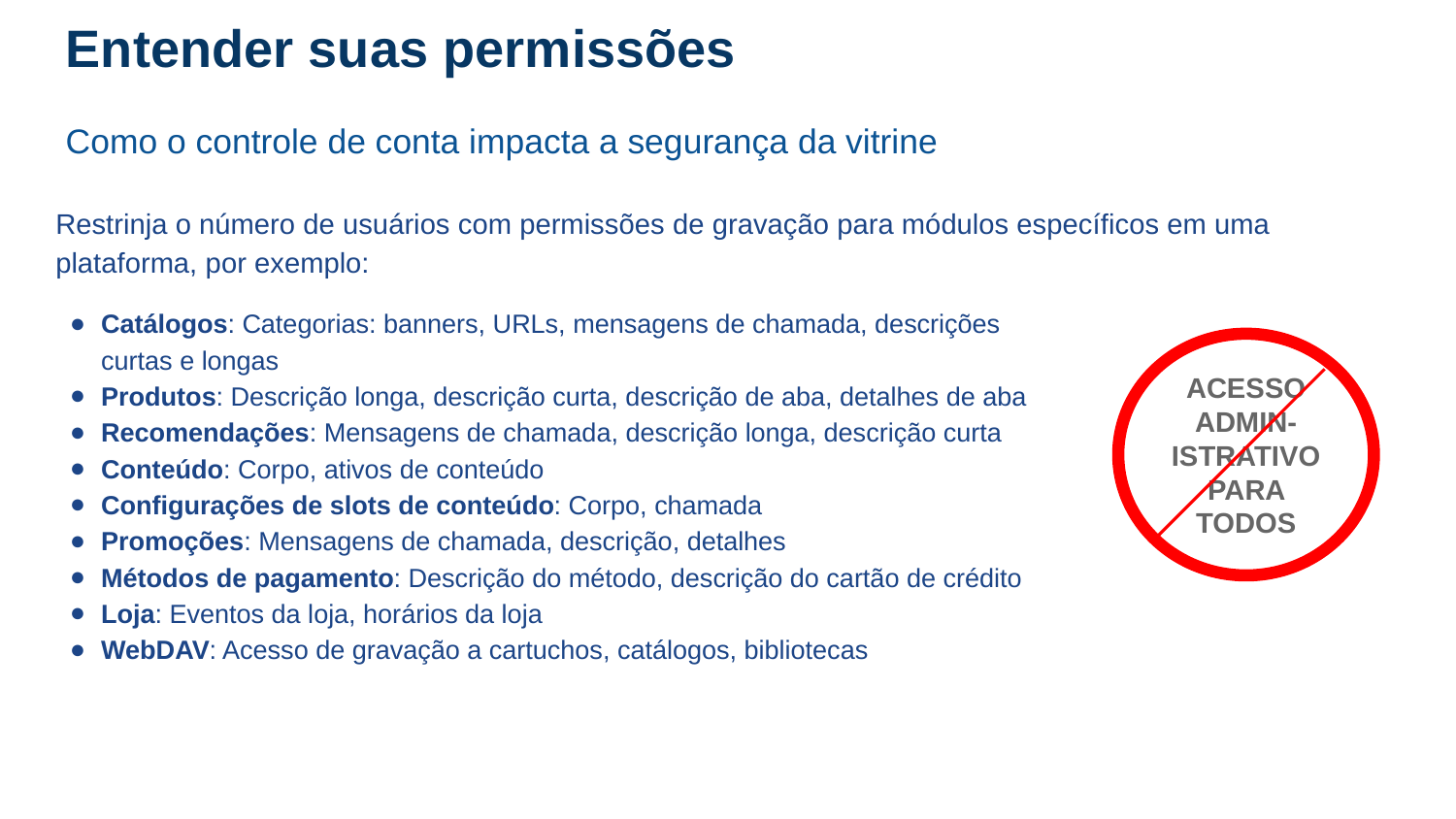

# Entender suas permissões
Como o controle de conta impacta a segurança da vitrine
Restrinja o número de usuários com permissões de gravação para módulos específicos em uma plataforma, por exemplo:
Catálogos: Categorias: banners, URLs, mensagens de chamada, descrições
curtas e longas
Produtos: Descrição longa, descrição curta, descrição de aba, detalhes de aba
Recomendações: Mensagens de chamada, descrição longa, descrição curta
Conteúdo: Corpo, ativos de conteúdo
Configurações de slots de conteúdo: Corpo, chamada
Promoções: Mensagens de chamada, descrição, detalhes
Métodos de pagamento: Descrição do método, descrição do cartão de crédito
Loja: Eventos da loja, horários da loja
WebDAV: Acesso de gravação a cartuchos, catálogos, bibliotecas

ACESSO ADMIN-ISTRATIVO PARA TODOS